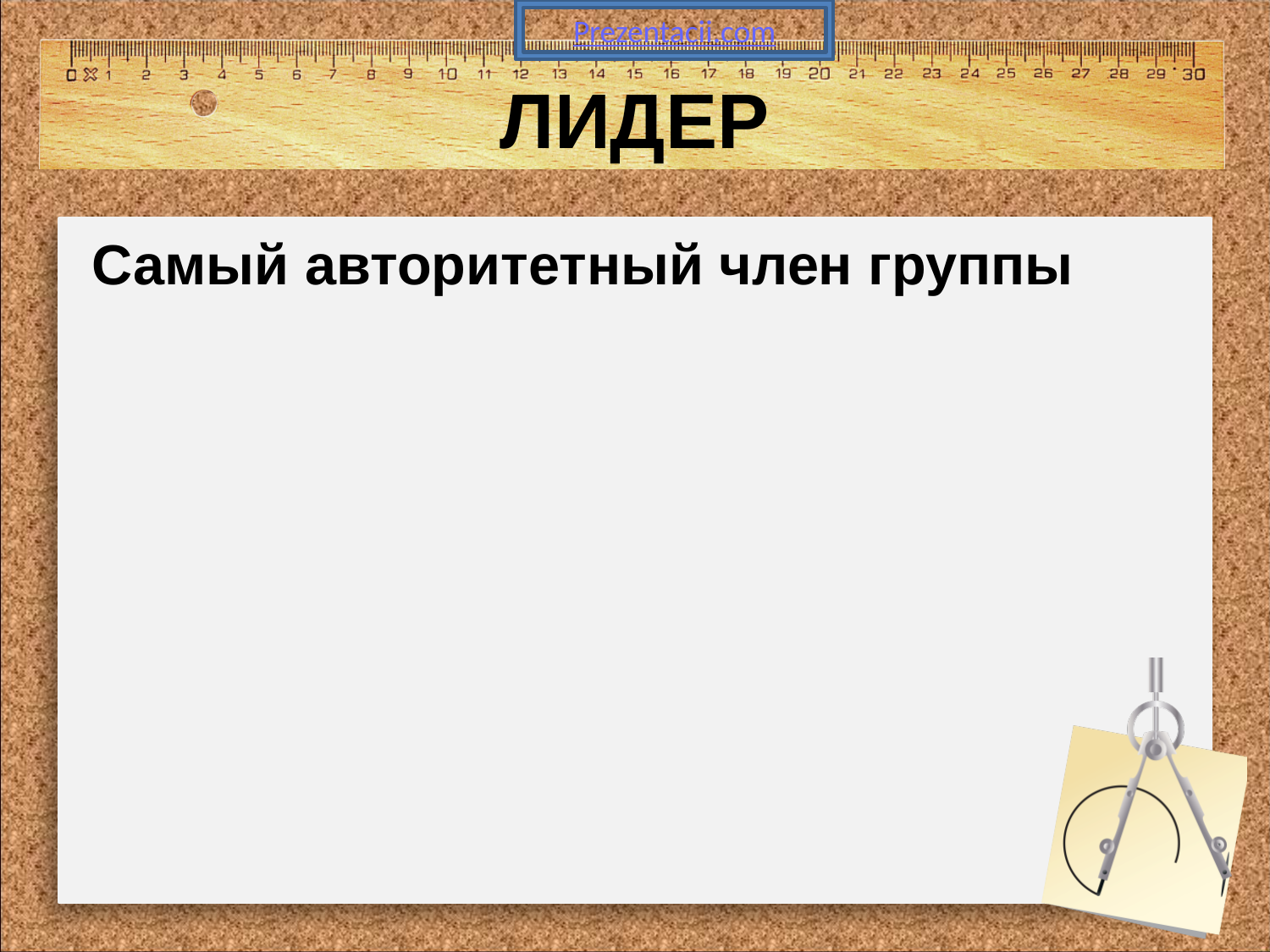

Prezentacii.com
# ЛИДЕР
 Самый авторитетный член группы